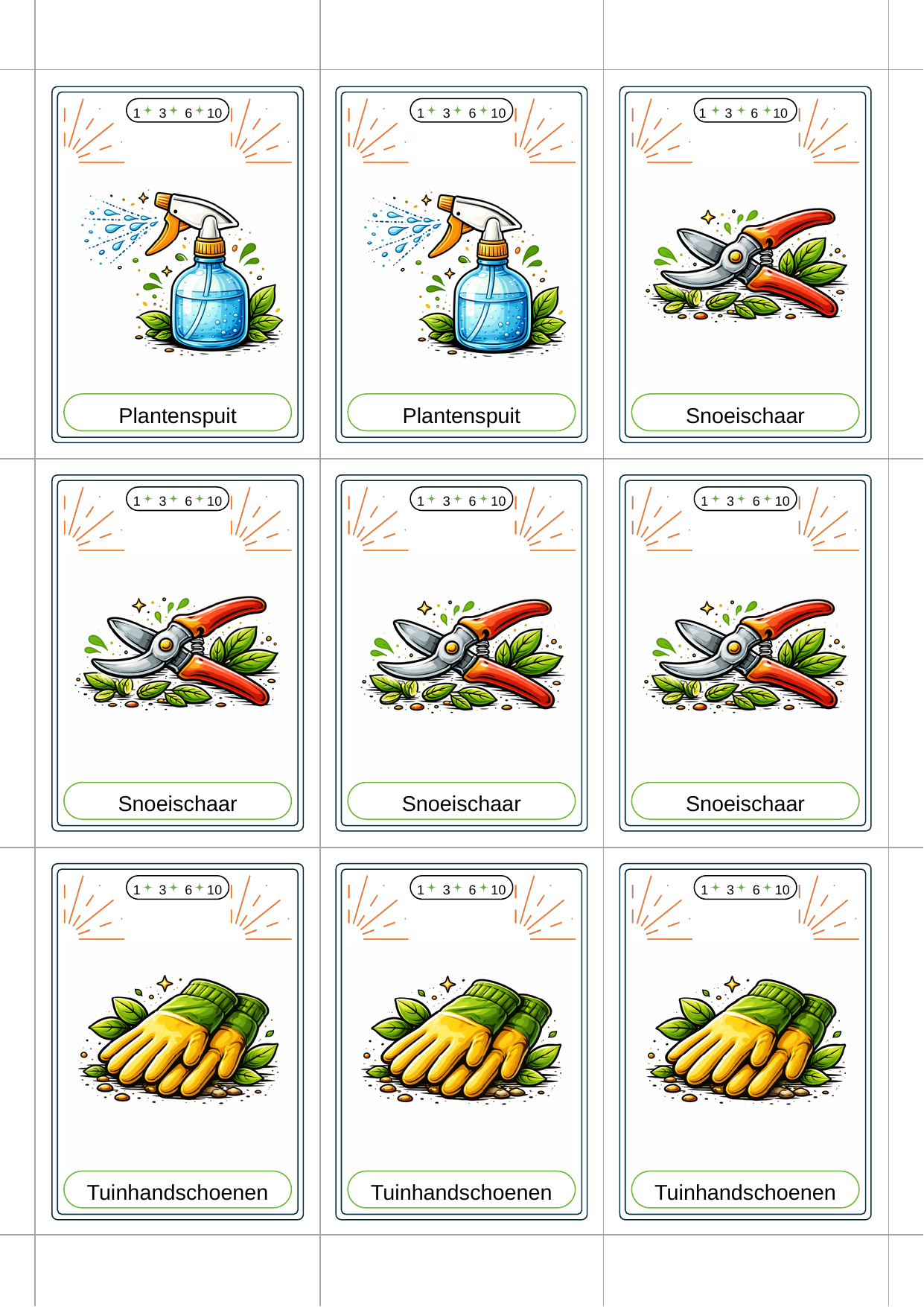

1     3     6    10

1     3     6    10

1     3     6    10

Plantenspuit
Plantenspuit
Snoeischaar

1     3     6    10

1     3     6    10

1     3     6    10

Snoeischaar
Snoeischaar
Snoeischaar

1     3     6    10

1     3     6    10

1     3     6    10

Tuinhandschoenen
Tuinhandschoenen
Tuinhandschoenen